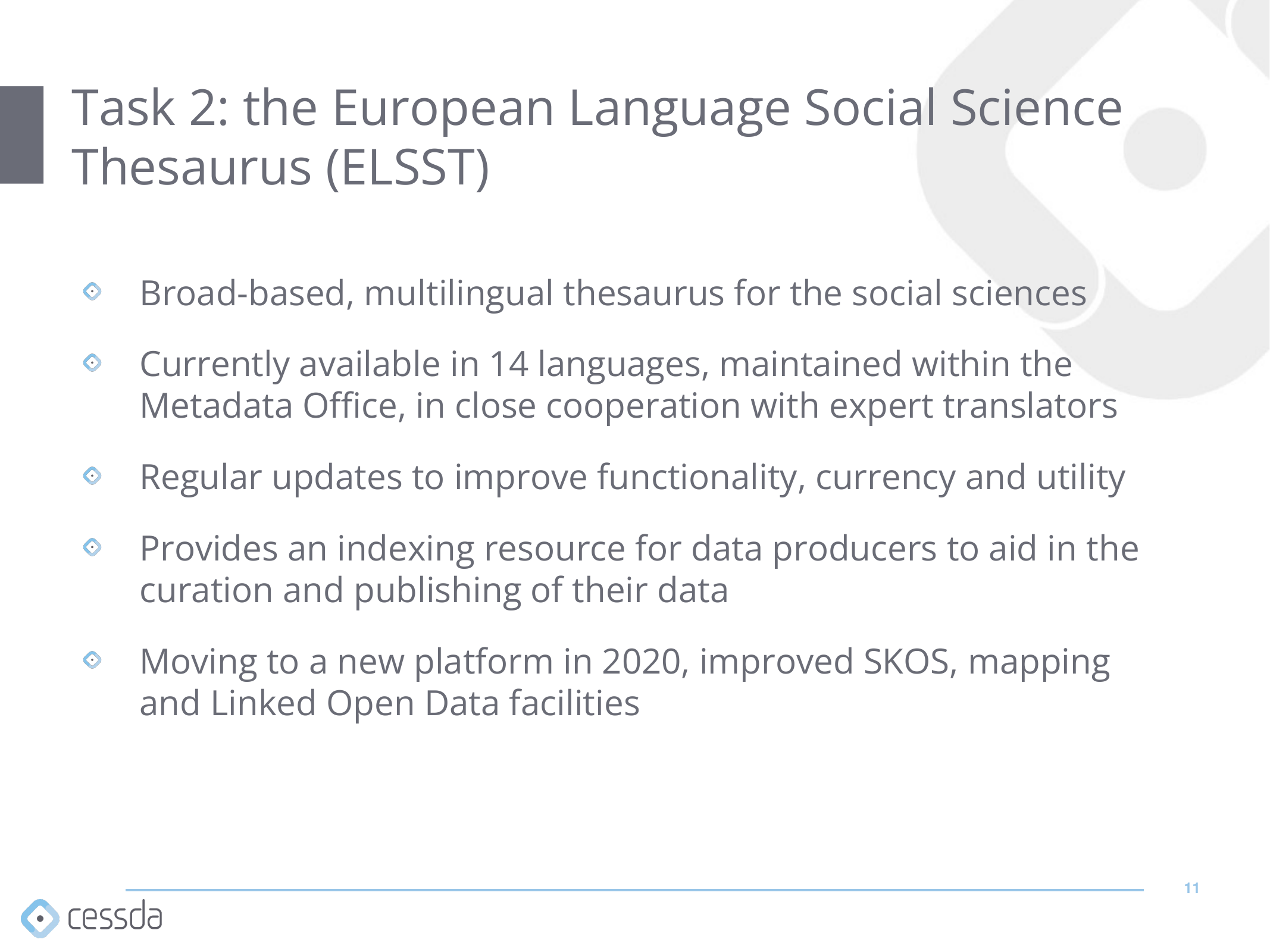

# Task 2: the European Language Social Science Thesaurus (ELSST)
Broad-based, multilingual thesaurus for the social sciences
Currently available in 14 languages, maintained within the Metadata Office, in close cooperation with expert translators
Regular updates to improve functionality, currency and utility
Provides an indexing resource for data producers to aid in the curation and publishing of their data
Moving to a new platform in 2020, improved SKOS, mapping and Linked Open Data facilities
11